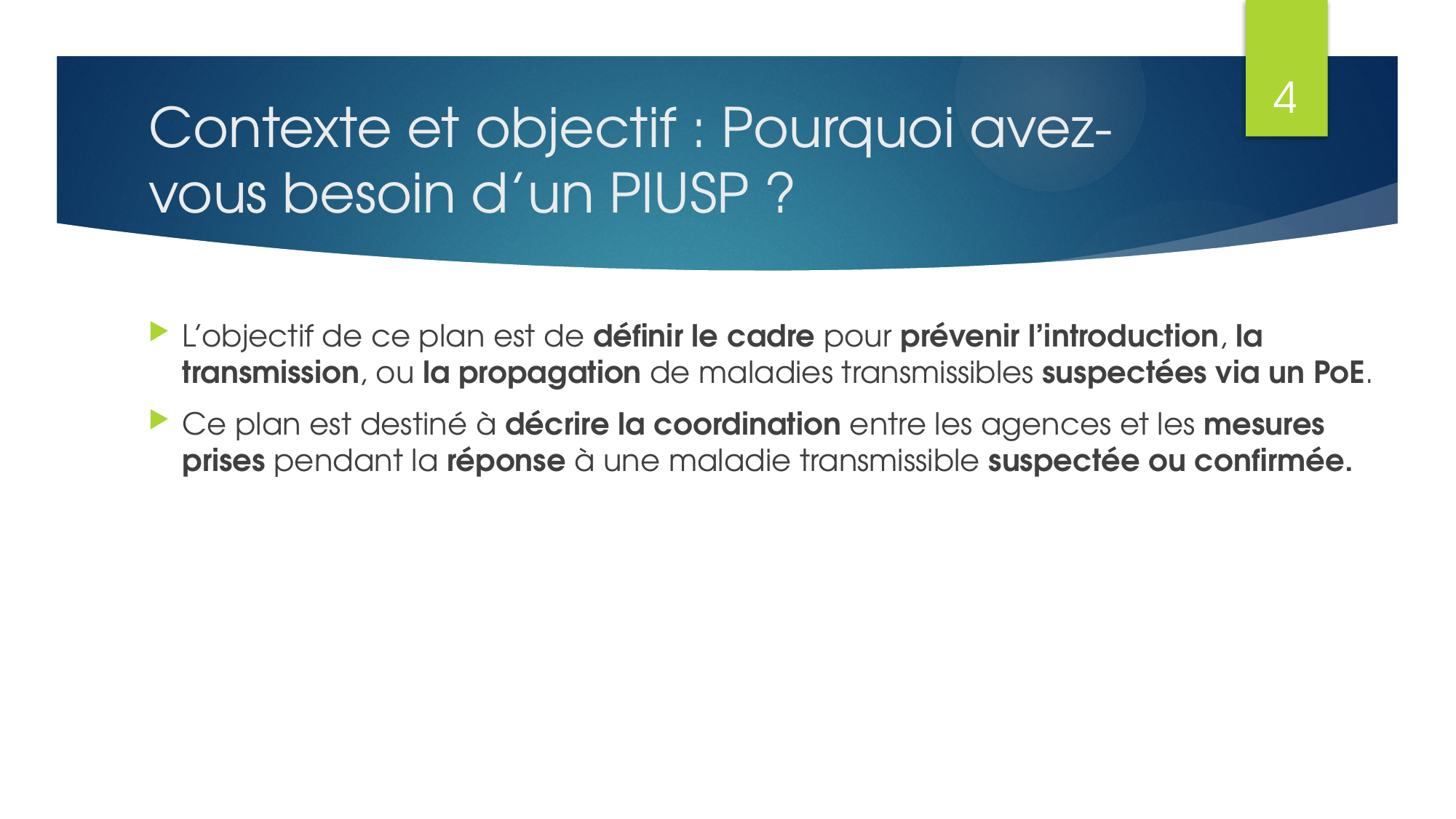

4
# Contexte et objectif : Pourquoi avez-vous besoin d’un PIUSP ?
L’objectif de ce plan est de définir le cadre pour prévenir l’introduction, la transmission, ou la propagation de maladies transmissibles suspectées via un PoE.
Ce plan est destiné à décrire la coordination entre les agences et les mesures prises pendant la réponse à une maladie transmissible suspectée ou confirmée.